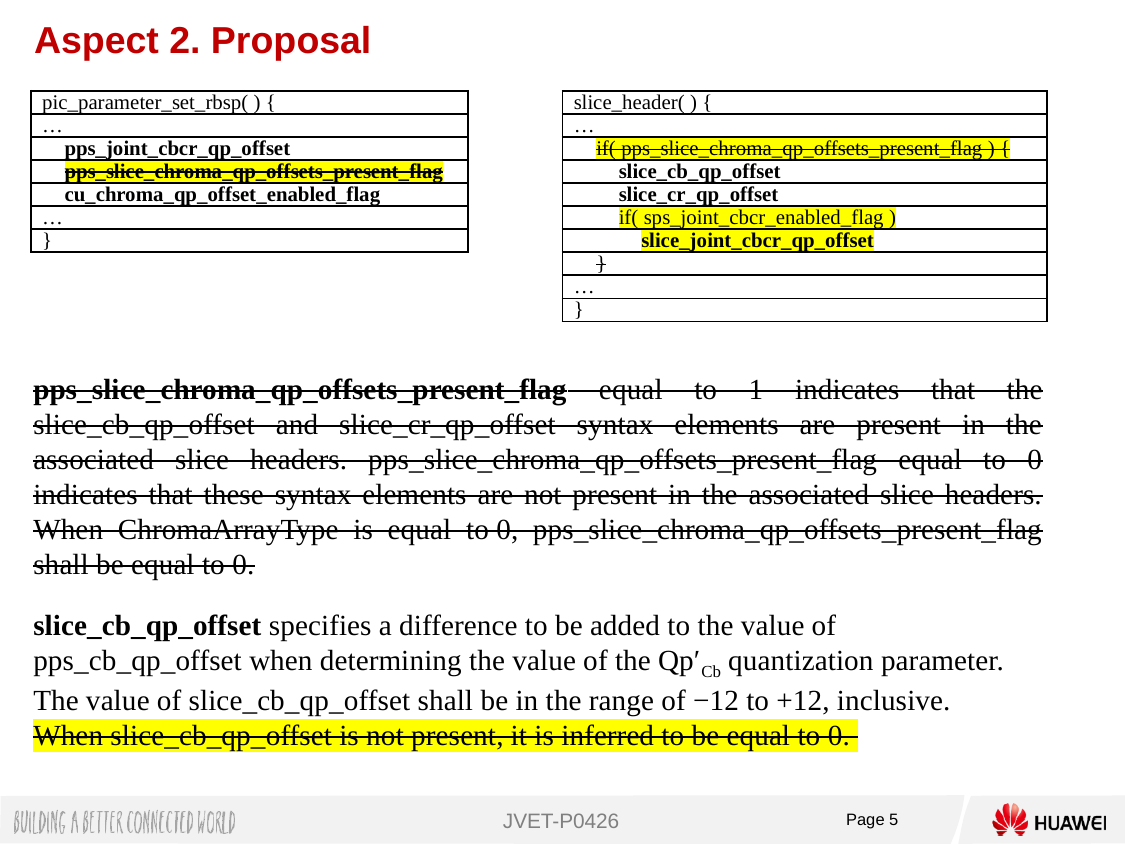

Aspect 2. Proposal
| pic\_parameter\_set\_rbsp( ) { |
| --- |
| … |
| pps\_joint\_cbcr\_qp\_offset |
| pps\_slice\_chroma\_qp\_offsets\_present\_flag |
| cu\_chroma\_qp\_offset\_enabled\_flag |
| … |
| } |
| slice\_header( ) { |
| --- |
| … |
| if( pps\_slice\_chroma\_qp\_offsets\_present\_flag ) { |
| slice\_cb\_qp\_offset |
| slice\_cr\_qp\_offset |
| if( sps\_joint\_cbcr\_enabled\_flag ) |
| slice\_joint\_cbcr\_qp\_offset |
| } |
| … |
| } |
pps_slice_chroma_qp_offsets_present_flag equal to 1 indicates that the slice_cb_qp_offset and slice_cr_qp_offset syntax elements are present in the associated slice headers. pps_slice_chroma_qp_offsets_present_flag equal to 0 indicates that these syntax elements are not present in the associated slice headers. When ChromaArrayType is equal to 0, pps_slice_chroma_qp_offsets_present_flag shall be equal to 0.
slice_cb_qp_offset specifies a difference to be added to the value of pps_cb_qp_offset when determining the value of the Qp′Cb quantization parameter. The value of slice_cb_qp_offset shall be in the range of −12 to +12, inclusive. When slice_cb_qp_offset is not present, it is inferred to be equal to 0.